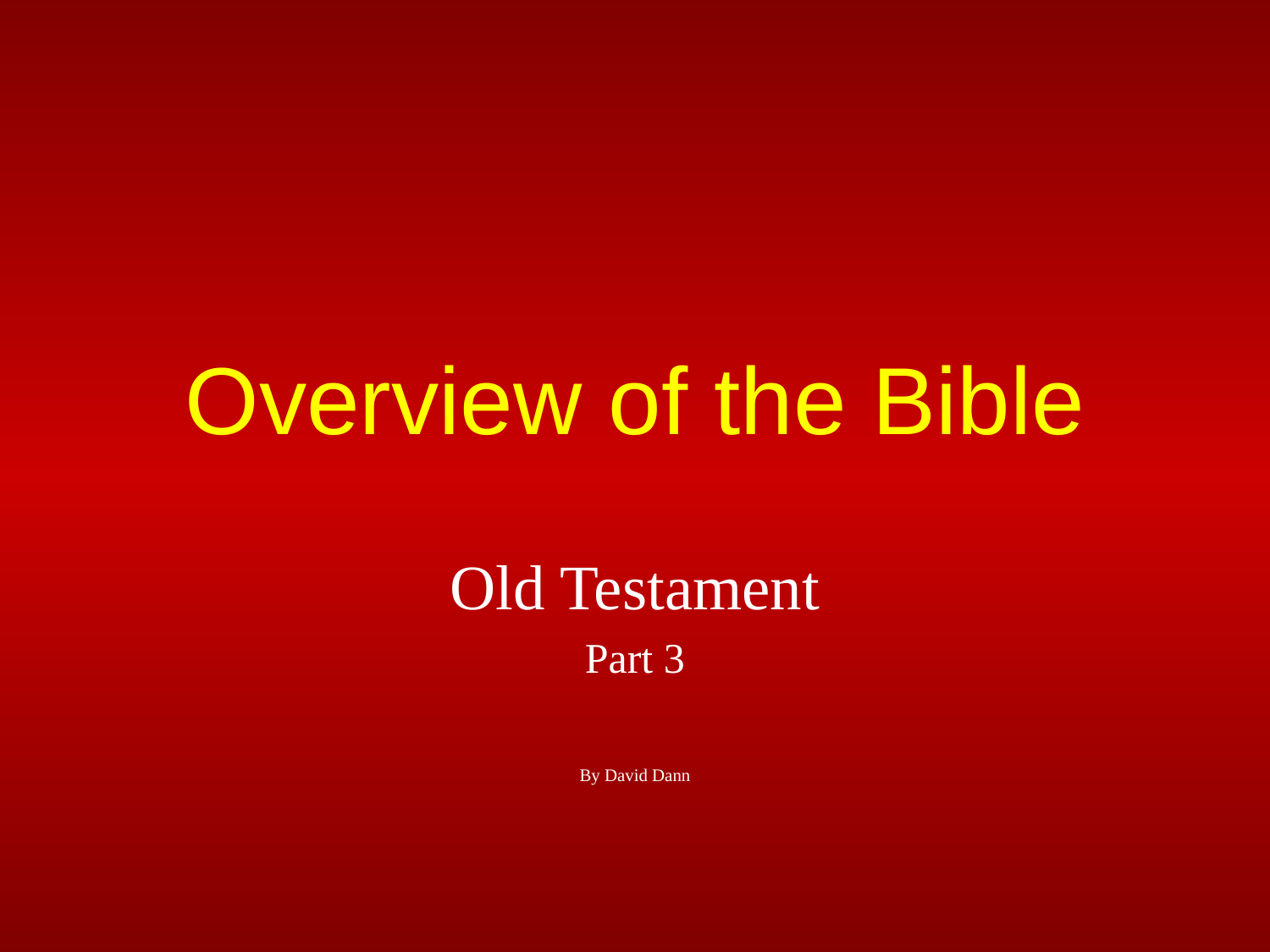

# Overview of the Bible
Old Testament
Part 3

By David Dann